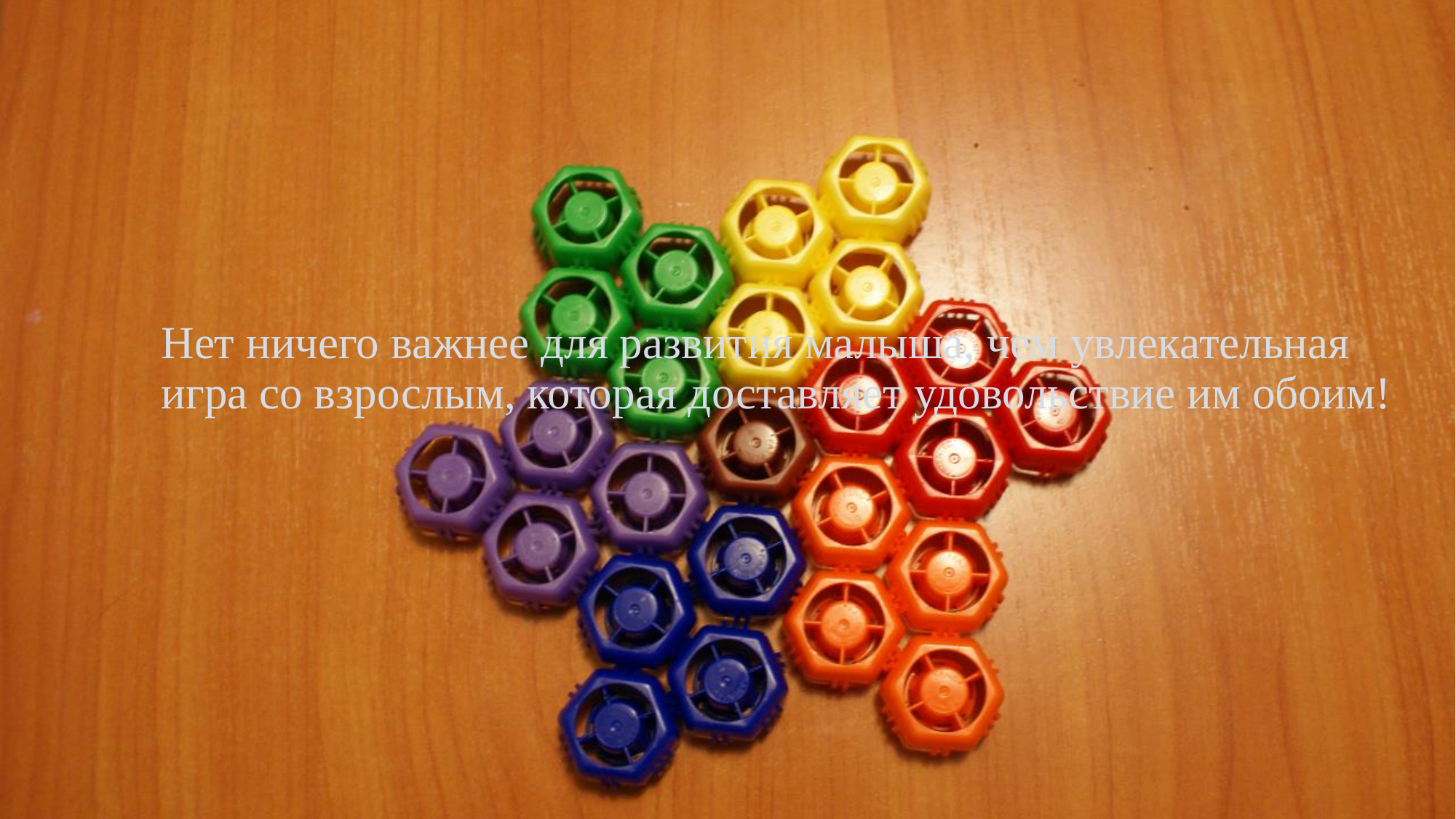

# Нет ничего важнее для развития малыша, чем увлекательная игра со взрослым, которая доставляет удовольствие им обоим!